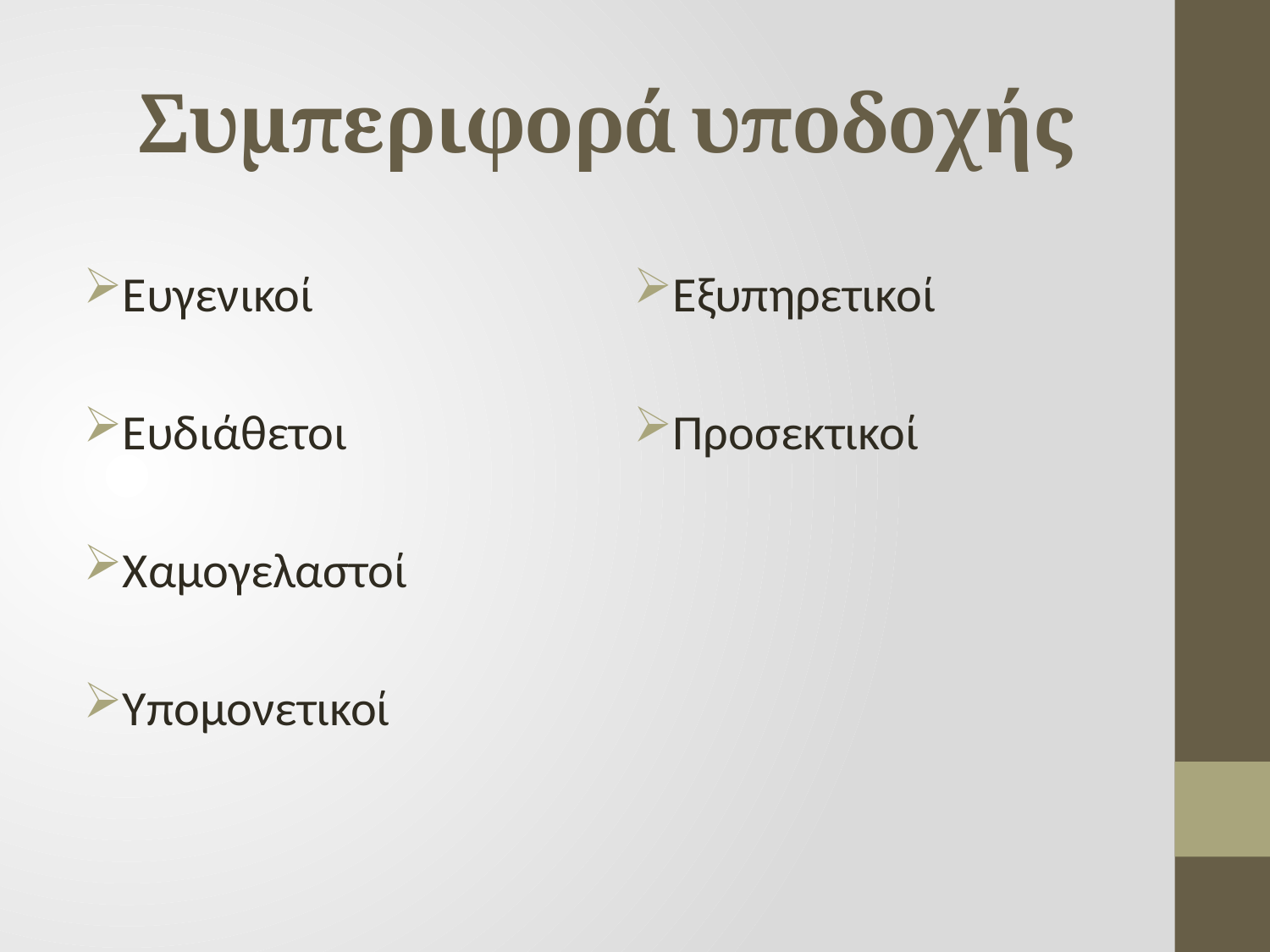

# Συμπεριφορά υποδοχής
Ευγενικοί

Ευδιάθετοι

Χαμογελαστοί

Υπομονετικοί

Εξυπηρετικοί

Προσεκτικοί